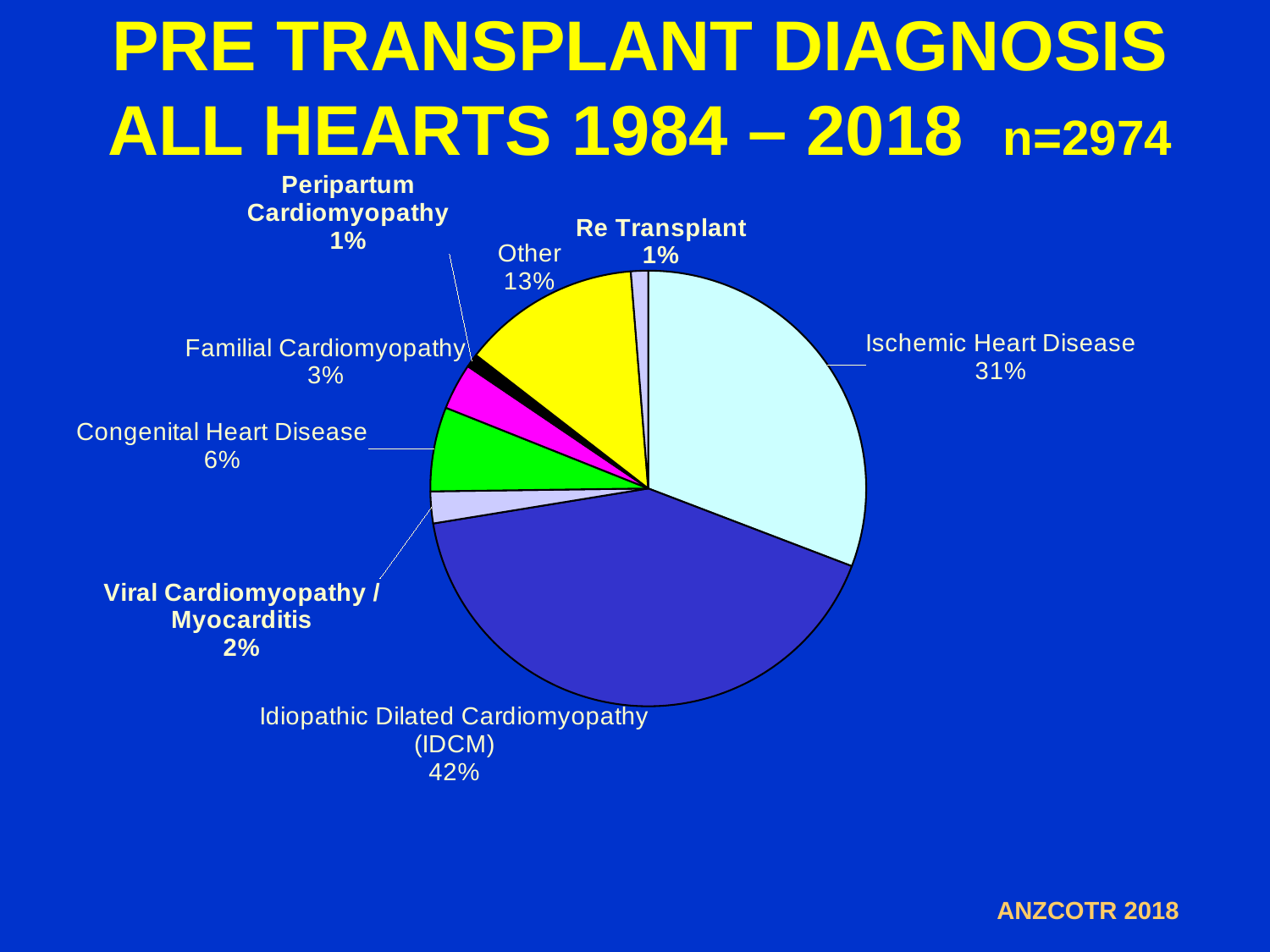

# PRE TRANSPLANT DIAGNOSIS ALL HEARTS 1984 – 2018  n=2974

### Chart

| Category |  |
|---|---|
| Ischemic Heart Disease | 915.0 |
| Idiopathic Dilated Cardiomyopathy (IDCM) | 1236.0 |
| Viral Cardiomyopathy / Myocarditis | 70.0 |
| Congenital Heart Disease | 186.0 |
| Familial Cardiomyopathy | 102.0 |
| Peripartum Cardiomyopathy | 30.0 |
| Other | 393.0 |
| Re Transplant | 38.0 |
ANZCOTR 2018